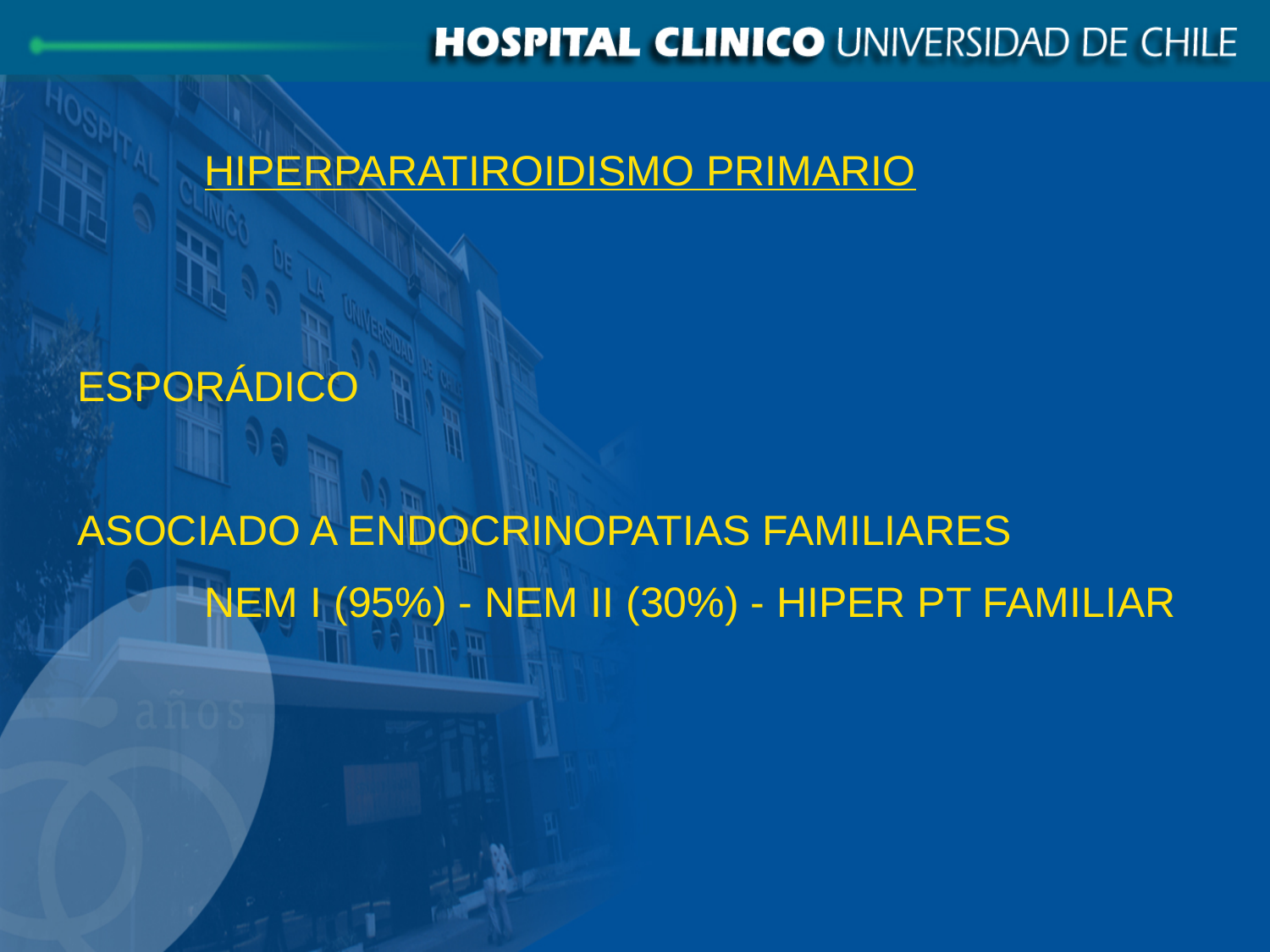

HIPERPARATIROIDISMO PRIMARIO

ESPORÁDICO

ASOCIADO A ENDOCRINOPATIAS FAMILIARES
	NEM I (95%) - NEM II (30%) - HIPER PT FAMILIAR